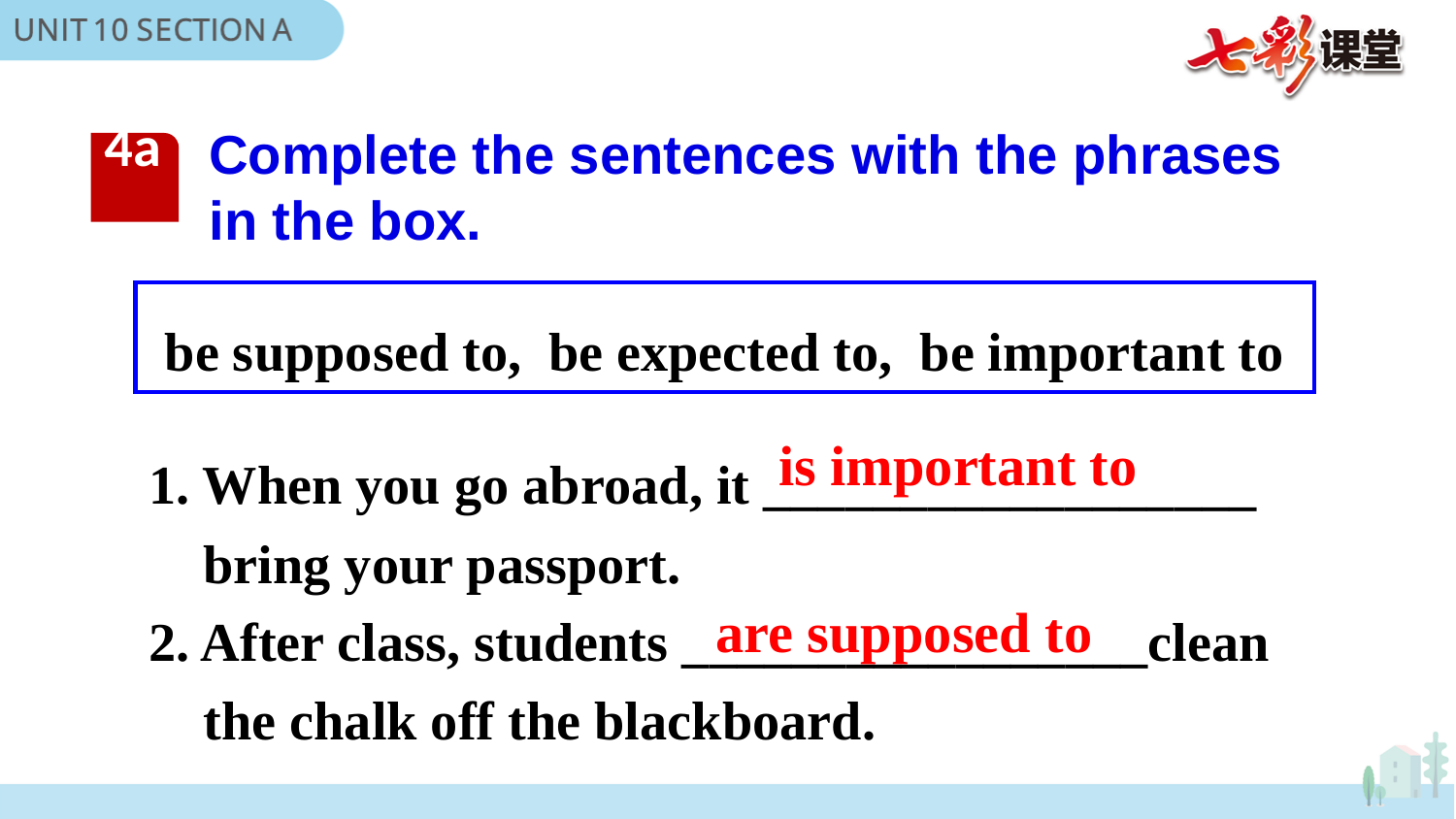

Complete the sentences with the phrases in the box.
4a
| be supposed to, be expected to, be important to |
| --- |
is important to
1. When you go abroad, it __________________
    bring your passport.
2. After class, students _________________clean
    the chalk off the blackboard.
are supposed to